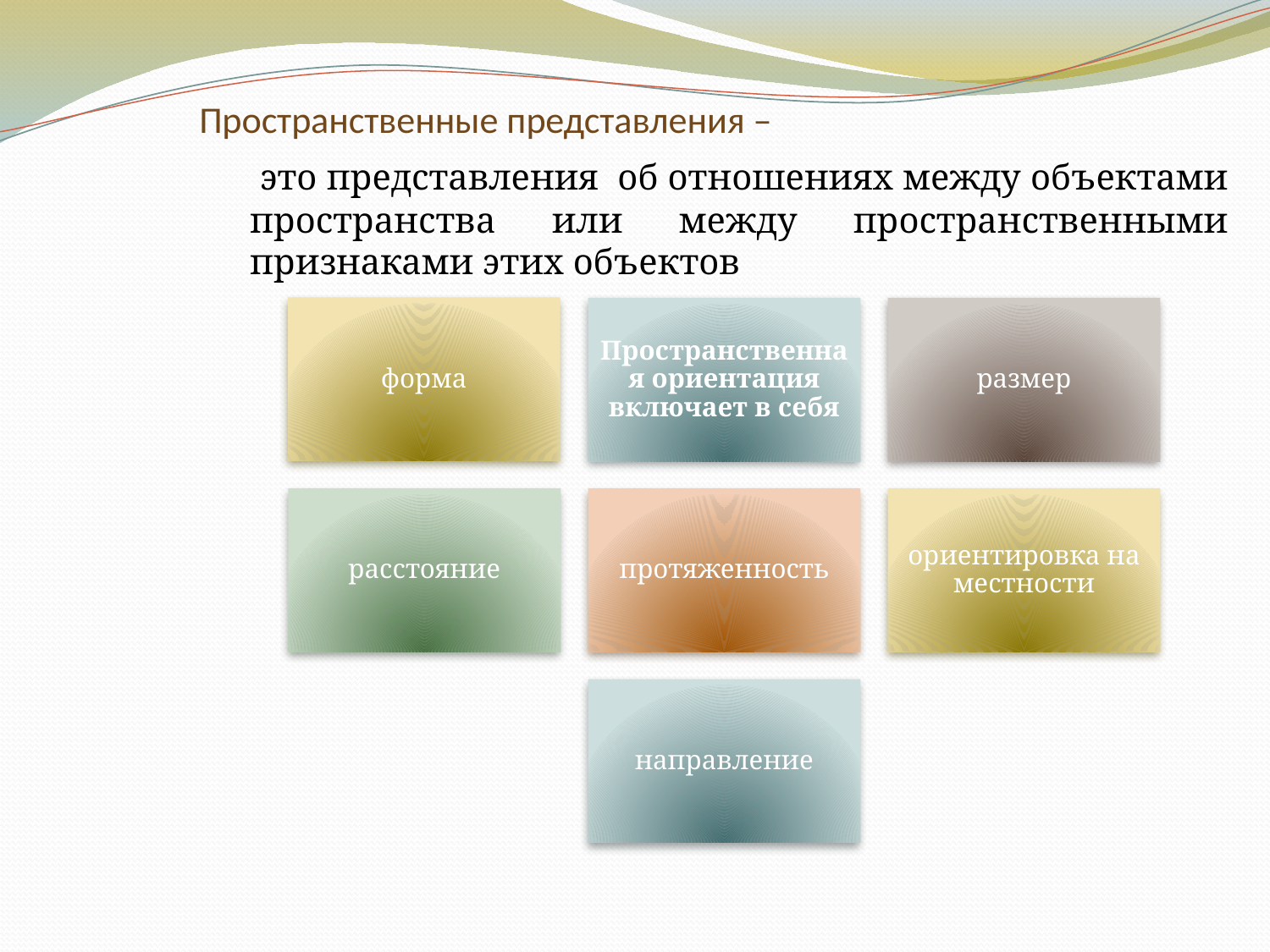

# Пространственные представления –
     это представления  об отношениях между объектами пространства или между пространственными признаками этих объектов
форма
Пространственная ориентация включает в себя
размер
расстояние
протяженность
ориентировка на местности
направление